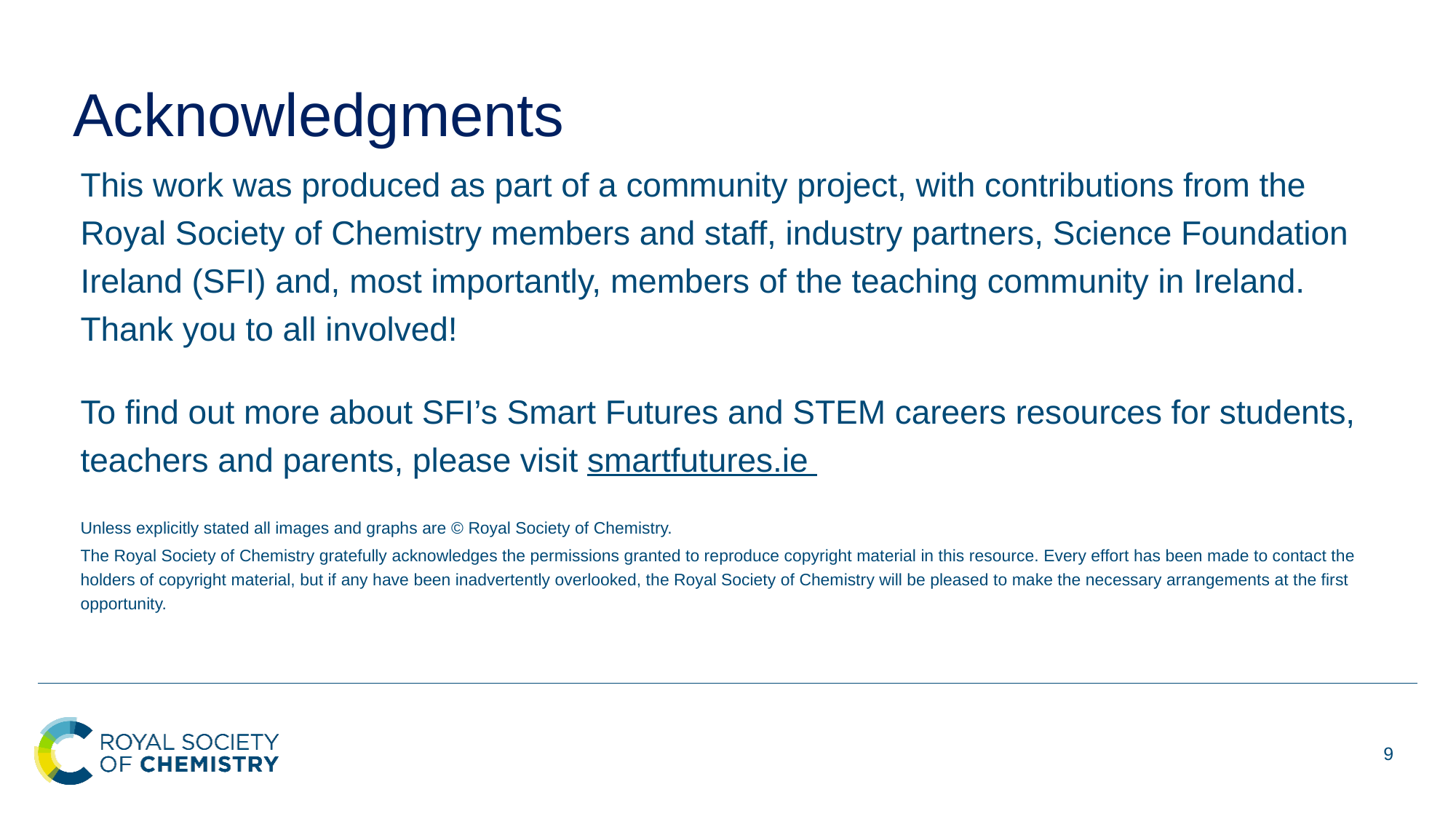

Acknowledgments
This work was produced as part of a community project, with contributions from the Royal Society of Chemistry members and staff, industry partners, Science Foundation Ireland (SFI) and, most importantly, members of the teaching community in Ireland. Thank you to all involved!

To find out more about SFI’s Smart Futures and STEM careers resources for students, teachers and parents, please visit smartfutures.ie

Unless explicitly stated all images and graphs are © Royal Society of Chemistry.
The Royal Society of Chemistry gratefully acknowledges the permissions granted to reproduce copyright material in this resource. Every effort has been made to contact the holders of copyright material, but if any have been inadvertently overlooked, the Royal Society of Chemistry will be pleased to make the necessary arrangements at the first opportunity.

9